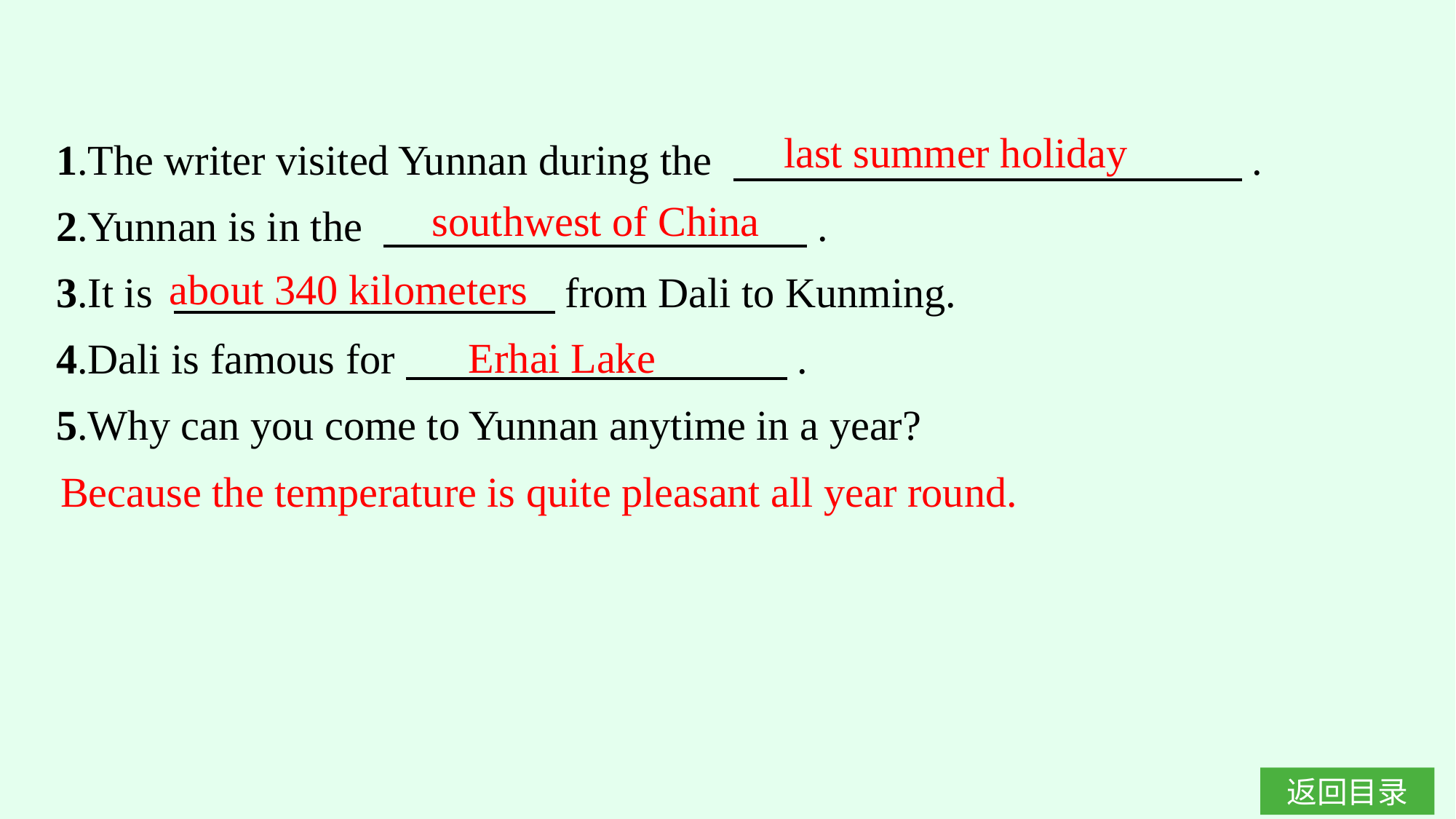

last summer holiday
1.The writer visited Yunnan during the 　　　　　　　　　　　　.
2.Yunnan is in the 　　　　　　　　　　.
3.It is 　　　　　　　　　from Dali to Kunming.
4.Dali is famous for　　　　　　　　　.
5.Why can you come to Yunnan anytime in a year?
southwest of China
about 340 kilometers
Erhai Lake
Because the temperature is quite pleasant all year round.